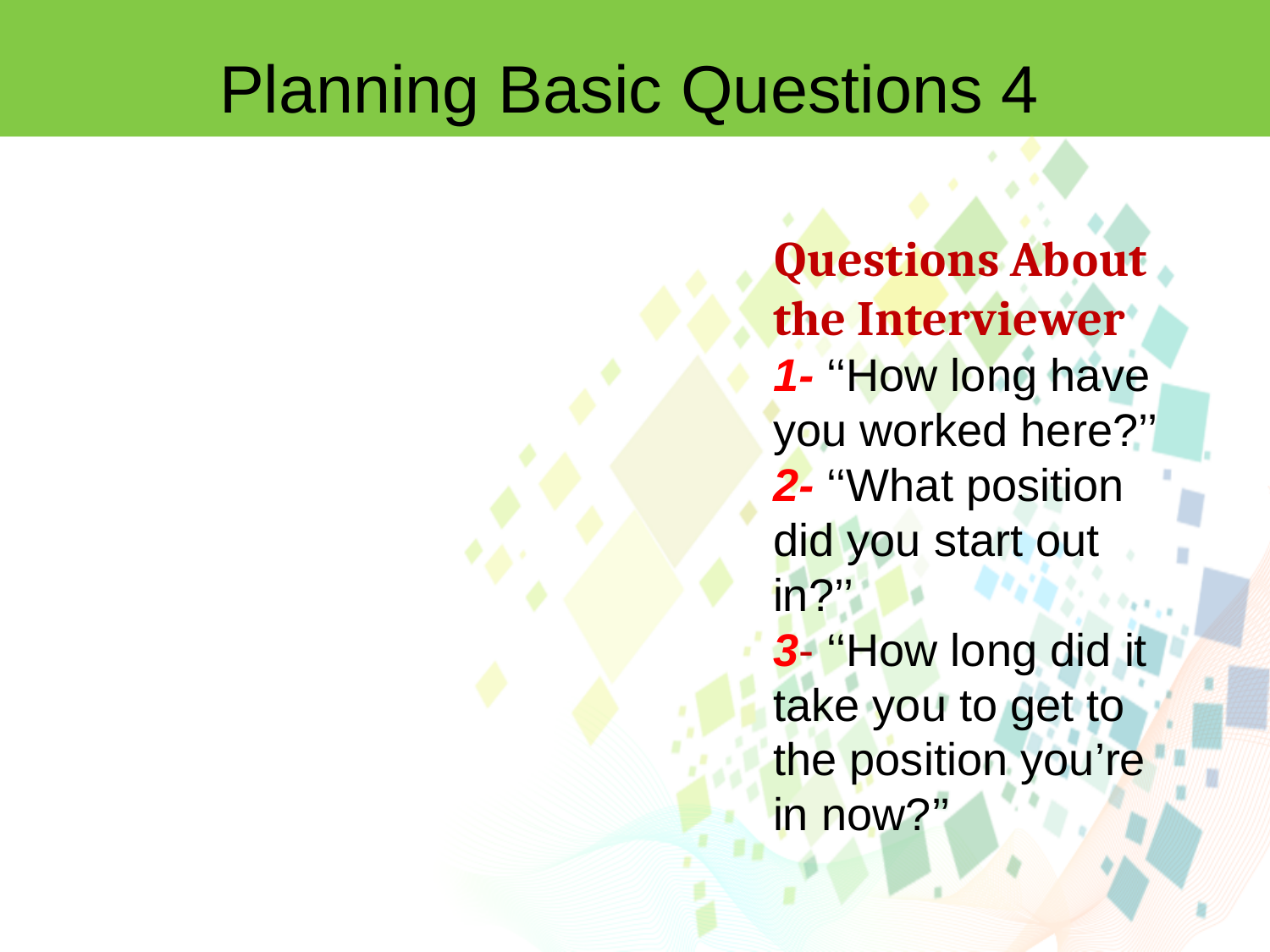

Planning Basic Questions 4
Questions About the Interviewer
1- ‘‘How long have you worked here?’’
2- ‘‘What position did you start out in?’’
3- ‘‘How long did it take you to get to the position you’re in now?’’